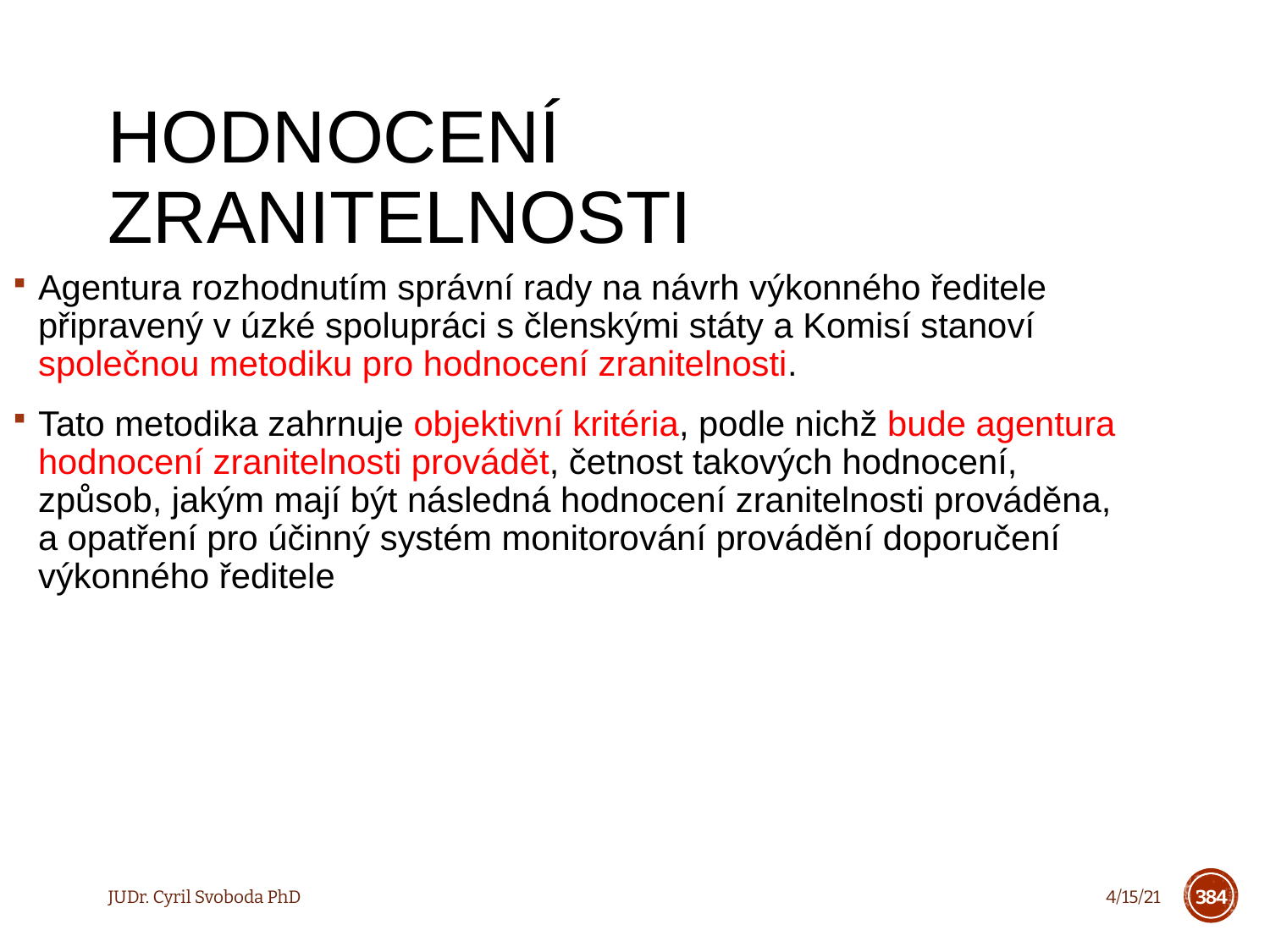

# Hodnocení zranitelnosti
Agentura rozhodnutím správní rady na návrh výkonného ředitele připravený v úzké spolupráci s členskými státy a Komisí stanoví společnou metodiku pro hodnocení zranitelnosti.
Tato metodika zahrnuje objektivní kritéria, podle nichž bude agentura hodnocení zranitelnosti provádět, četnost takových hodnocení, způsob, jakým mají být následná hodnocení zranitelnosti prováděna, a opatření pro účinný systém monitorování provádění doporučení výkonného ředitele
JUDr. Cyril Svoboda PhD
4/15/21
384